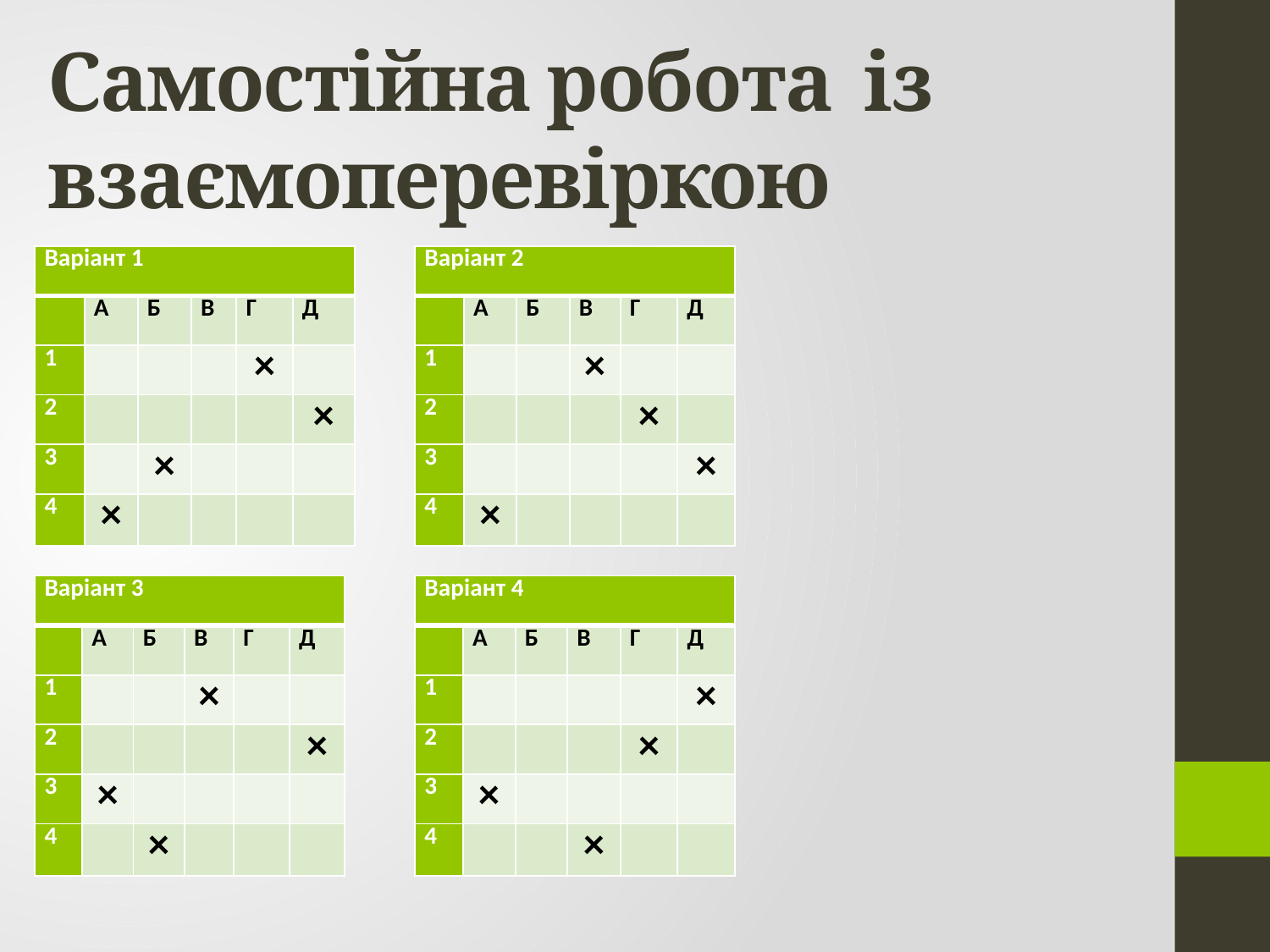

# Самостійна робота  із взаємоперевіркою
| Варіант 1 |  |  |  |  |  |
| --- | --- | --- | --- | --- | --- |
|  | А | Б | В | Г | Д |
| 1 |  |  |  | × |  |
| 2 |  |  |  |  | × |
| 3 |  | × |  |  |  |
| 4 | × |  |  |  |  |
| Варіант 2 |  |  |  |  |  |
| --- | --- | --- | --- | --- | --- |
|  | А | Б | В | Г | Д |
| 1 |  |  | × |  |  |
| 2 |  |  |  | × |  |
| 3 |  |  |  |  | × |
| 4 | × |  |  |  |  |
| Варіант 3 |  |  |  |  |  |
| --- | --- | --- | --- | --- | --- |
|  | А | Б | В | Г | Д |
| 1 |  |  | × |  |  |
| 2 |  |  |  |  | × |
| 3 | × |  |  |  |  |
| 4 |  | × |  |  |  |
| Варіант 4 |  |  |  |  |  |
| --- | --- | --- | --- | --- | --- |
|  | А | Б | В | Г | Д |
| 1 |  |  |  |  | × |
| 2 |  |  |  | × |  |
| 3 | × |  |  |  |  |
| 4 |  |  | × |  |  |